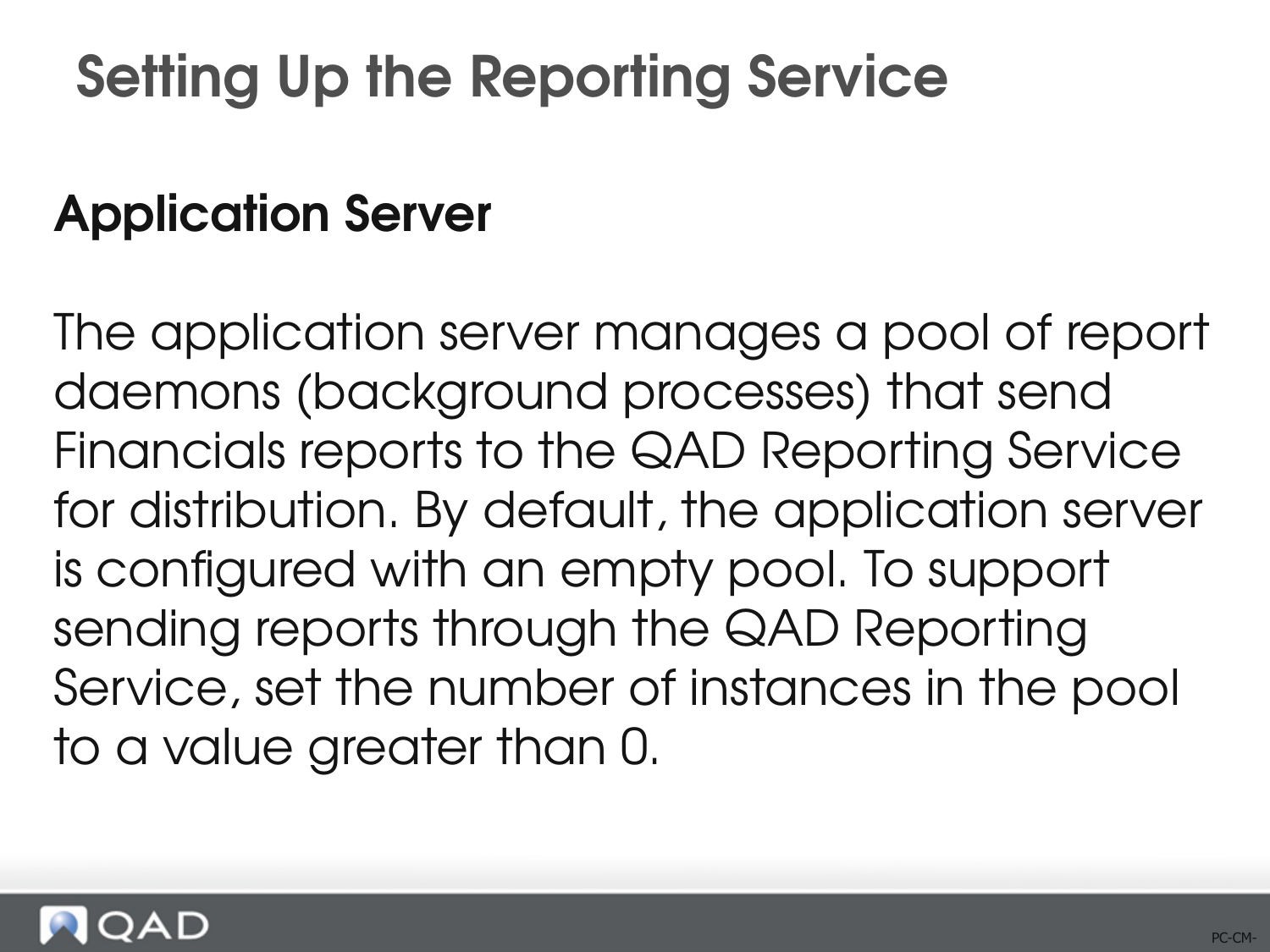

# Setting Up the Reporting Service
Application Server

The application server manages a pool of report daemons (background processes) that send Financials reports to the QAD Reporting Service for distribution. By default, the application server is configured with an empty pool. To support sending reports through the QAD Reporting Service, set the number of instances in the pool to a value greater than 0.
PC-CM-